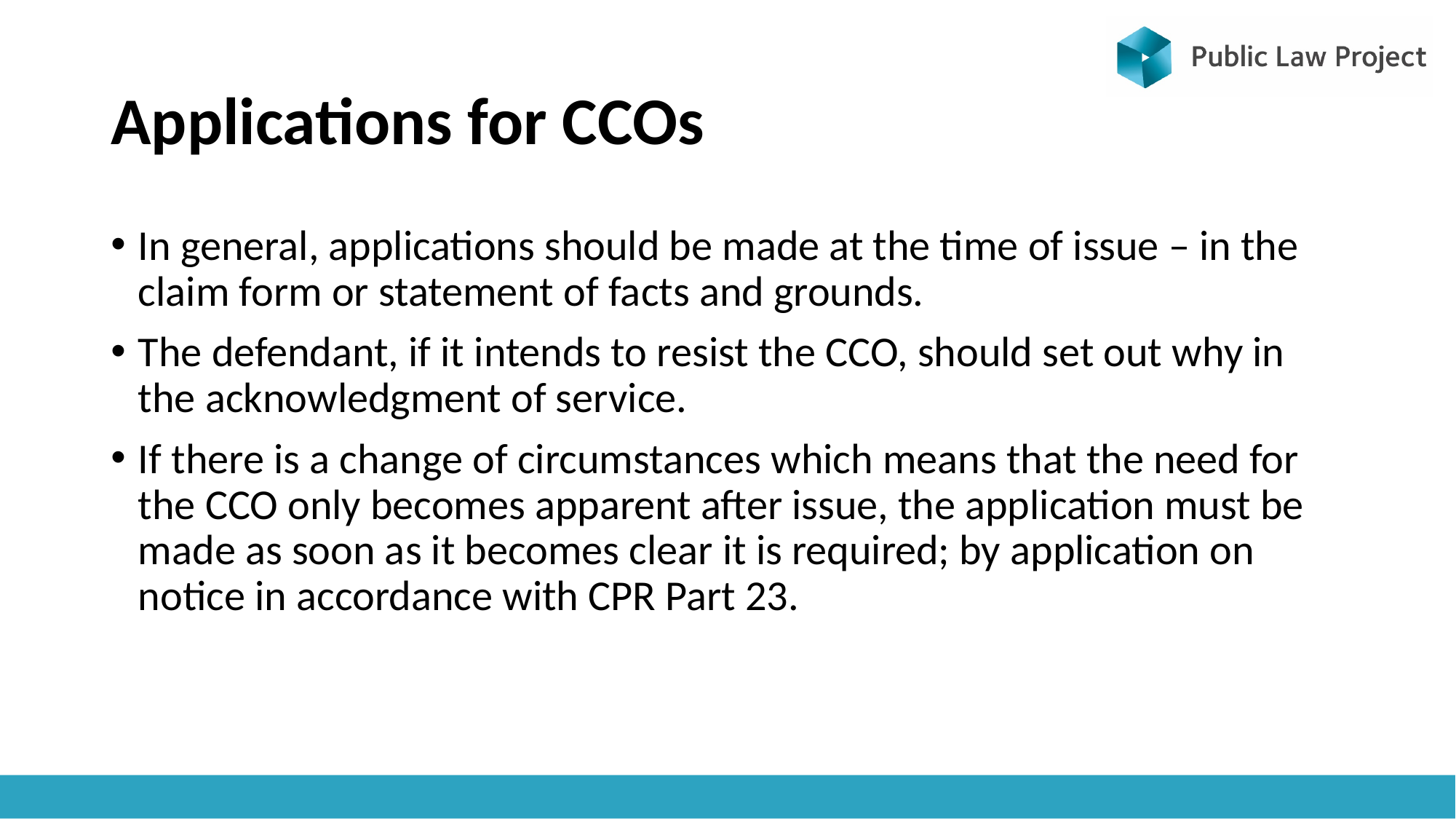

# Applications for CCOs
In general, applications should be made at the time of issue – in the claim form or statement of facts and grounds.
The defendant, if it intends to resist the CCO, should set out why in the acknowledgment of service.
If there is a change of circumstances which means that the need for the CCO only becomes apparent after issue, the application must be made as soon as it becomes clear it is required; by application on notice in accordance with CPR Part 23.